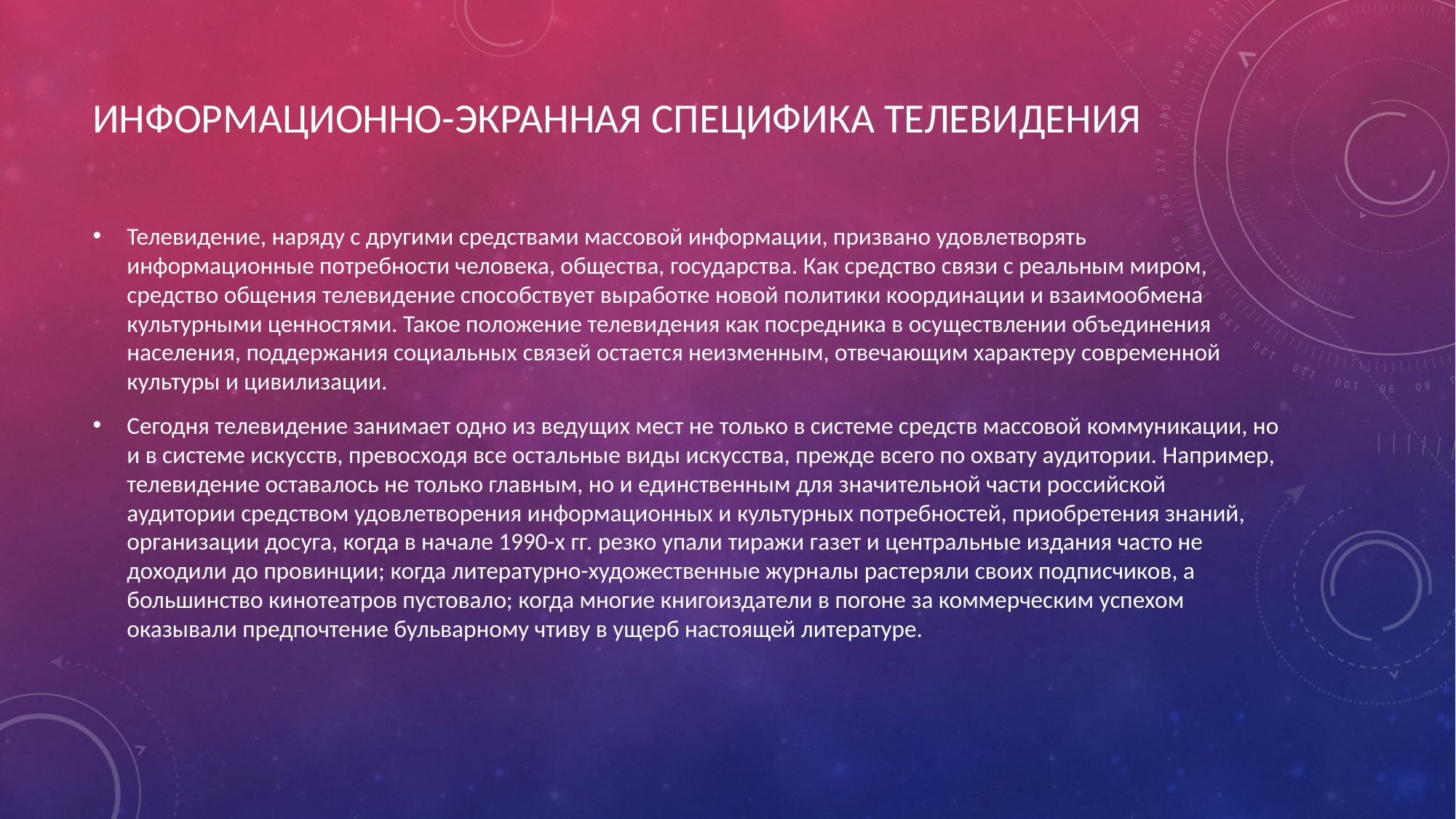

# Информационно-экранная специфика телевидения
Телевидение, наряду с другими средствами массовой информации, призвано удовлетворять информационные потребности человека, общества, государства. Как средство связи с реальным миром, средство общения телевидение способствует выработке новой политики координации и взаимообмена культурными ценностями. Такое положение телевидения как посредника в осуществлении объединения населения, поддержания социальных связей остается неизменным, отвечающим характеру современной культуры и цивилизации.
Сегодня телевидение занимает одно из ведущих мест не только в системе средств массовой коммуникации, но и в системе искусств, превосходя все остальные виды искусства, прежде всего по охвату аудитории. Например, телевидение оставалось не только главным, но и единственным для значительной части российской аудитории средством удовлетворения информационных и культурных потребностей, приобретения знаний, организации досуга, когда в начале 1990-х гг. резко упали тиражи газет и центральные издания часто не доходили до провинции; когда литературно-художественные журналы растеряли своих подписчиков, а большинство кинотеатров пустовало; когда многие книгоиздатели в погоне за коммерческим успехом оказывали предпочтение бульварному чтиву в ущерб настоящей литературе.